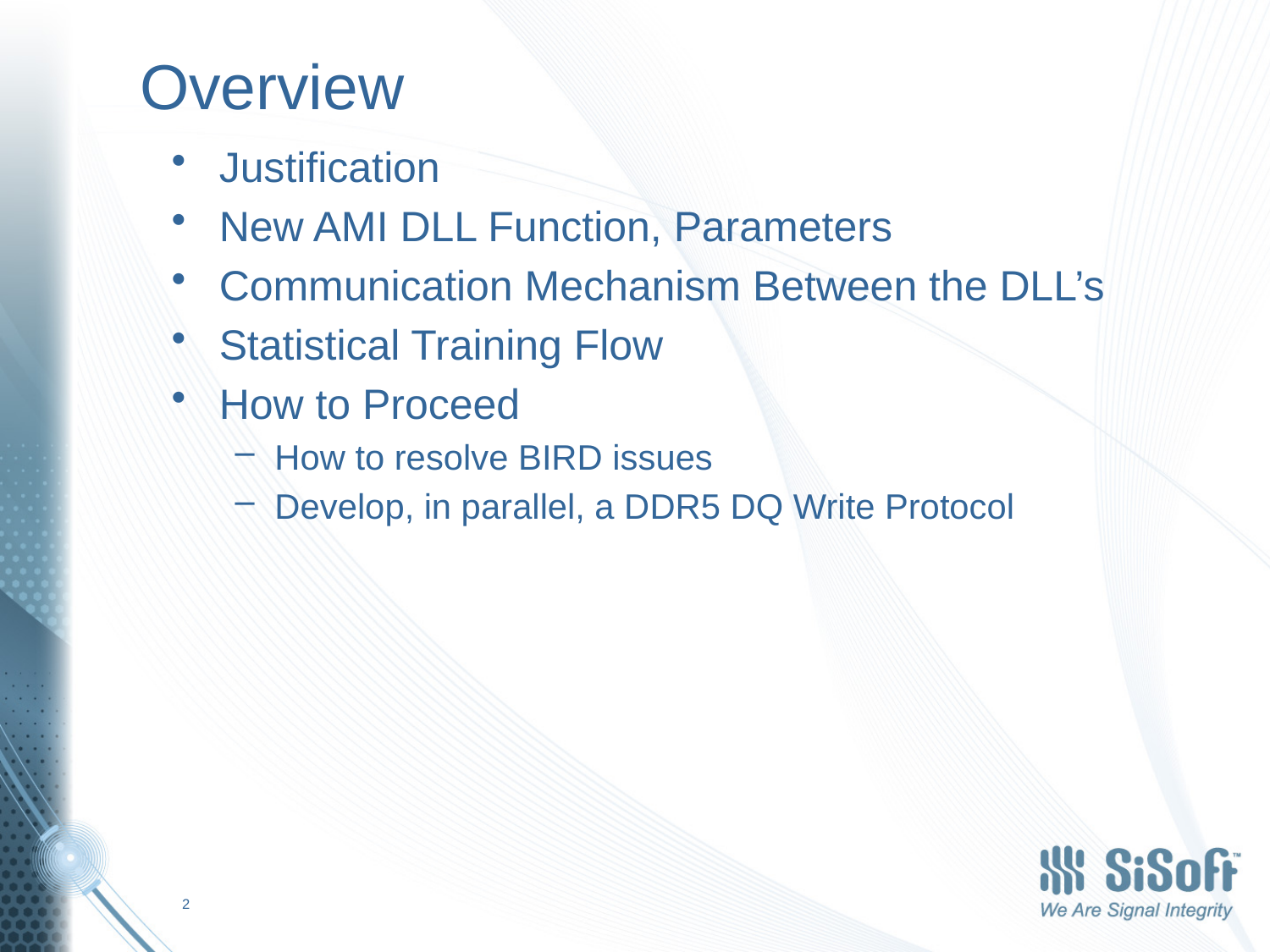

# Overview
Justification
New AMI DLL Function, Parameters
Communication Mechanism Between the DLL’s
Statistical Training Flow
How to Proceed
How to resolve BIRD issues
Develop, in parallel, a DDR5 DQ Write Protocol
2